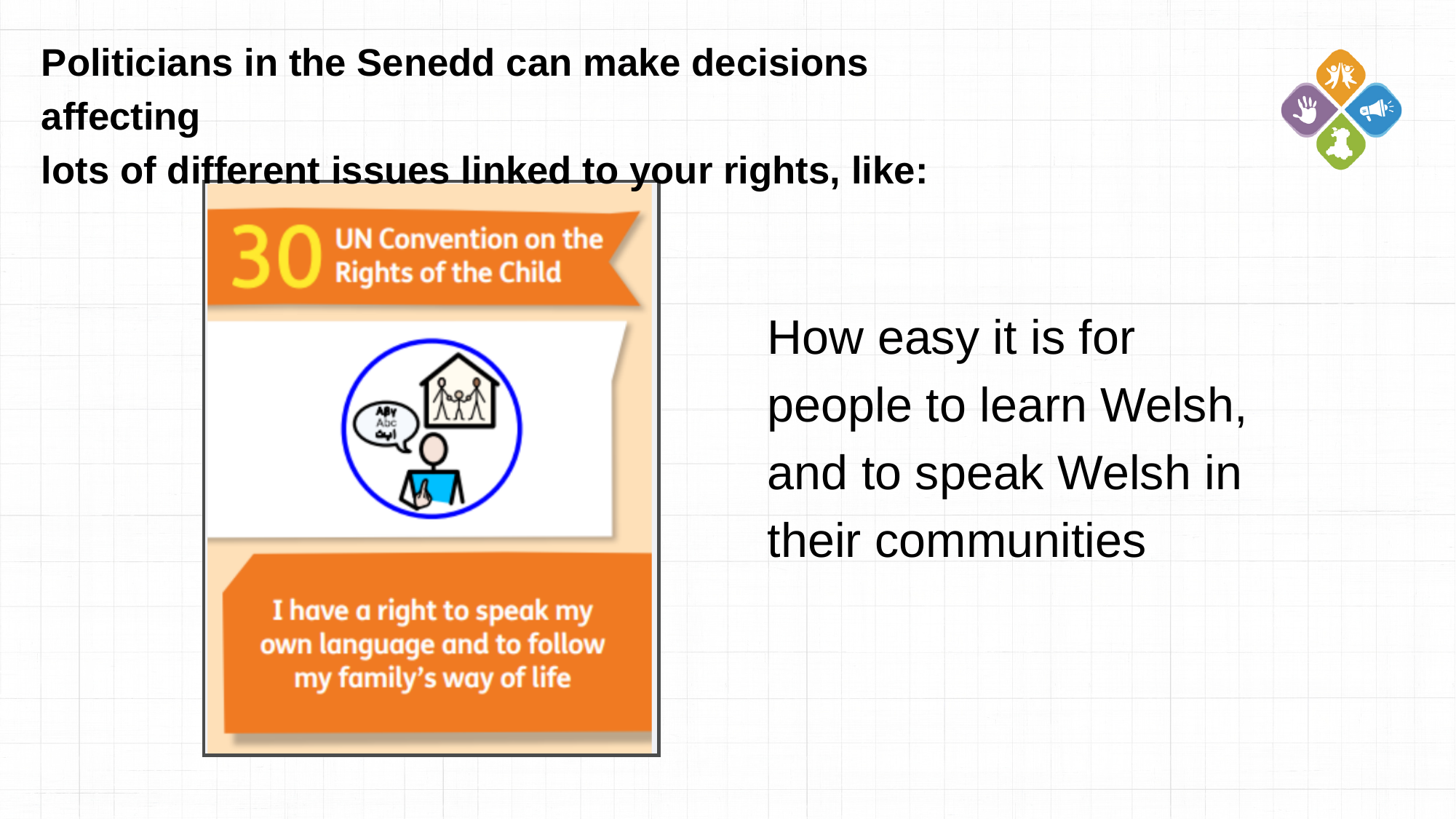

Politicians in the Senedd can make decisions affecting
lots of different issues linked to your rights, like:

How easy it is for people to learn Welsh, and to speak Welsh in their communities